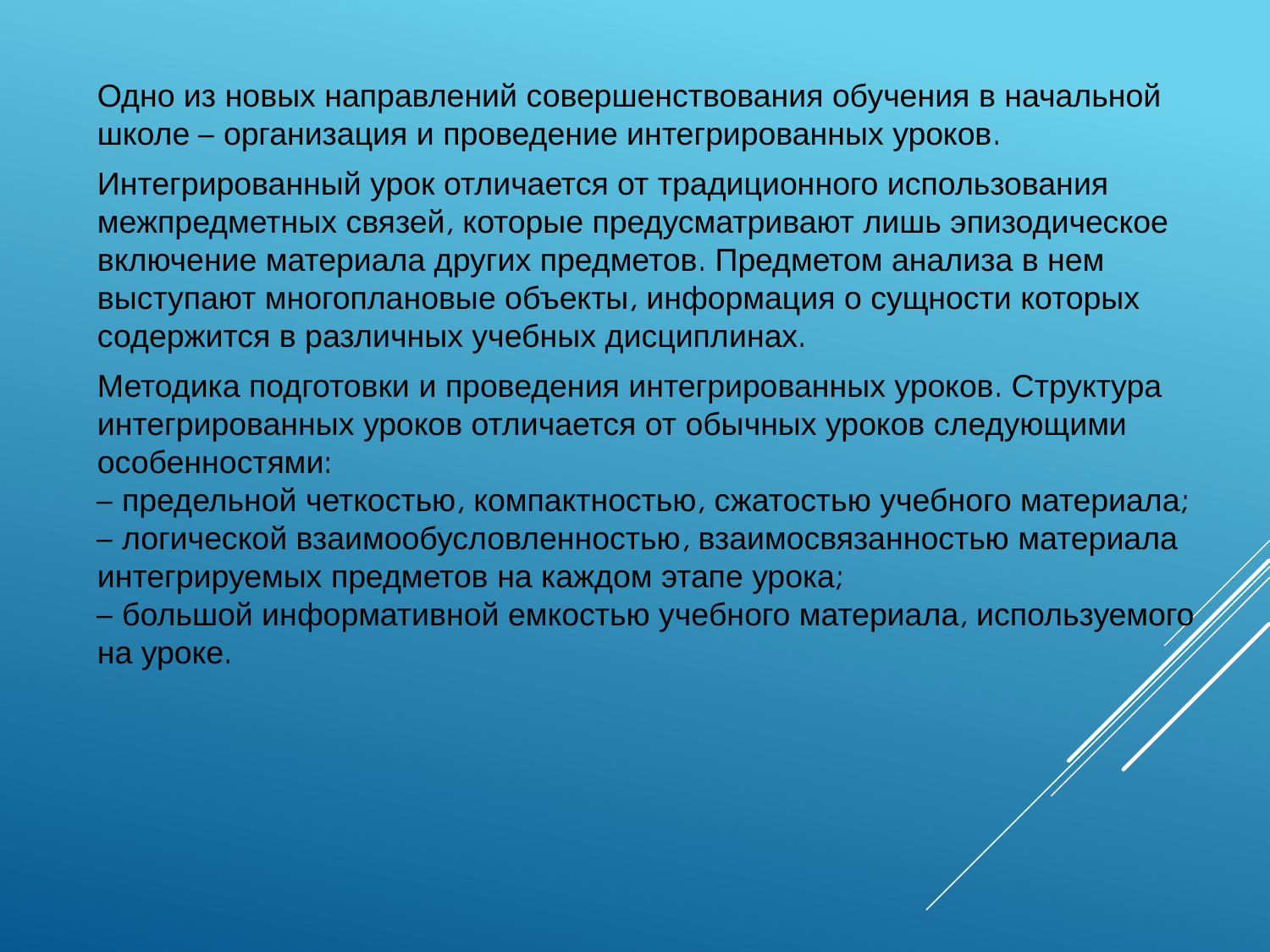

Одно из новых направлений совершенствования обучения в начальной школе – организация и проведение интегрированных уроков.
Интегрированный урок отличается от традиционного использования межпредметных связей, которые предусматривают лишь эпизодическое включение материала других предметов. Предметом анализа в нем выступают многоплановые объекты, информация о сущности которых содержится в различных учебных дисциплинах.
Методика подготовки и проведения интегрированных уроков. Структура интегрированных уроков отличается от обычных уроков следующими особенностями:
– предельной четкостью, компактностью, сжатостью учебного материала;
– логической взаимообусловленностью, взаимосвязанностью материала интегрируемых предметов на каждом этапе урока;
– большой информативной емкостью учебного материала, используемого на уроке.